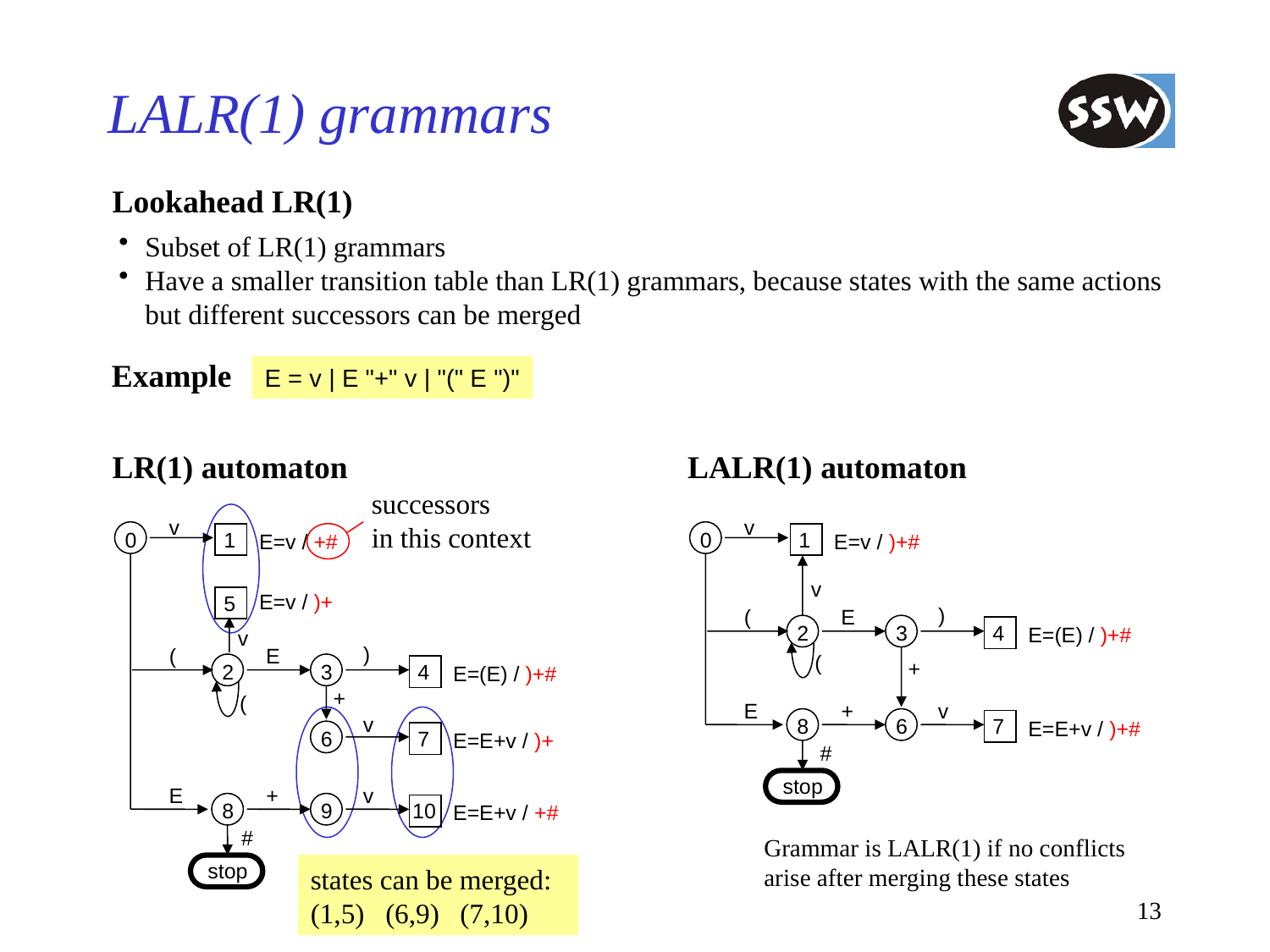

# LALR(1) grammars
Lookahead LR(1)
Subset of LR(1) grammars
Have a smaller transition table than LR(1) grammars, because states with the same actions
but different successors can be merged
Example
E = v | E "+" v | "(" E ")"
LR(1) automaton
successors
in this context
v

0
1
E=v / +#

E=v / )+
5

v
)
(
E

2
3
4
E=(E) / )+#

+

(
v

6
7
E=E+v / )+

E
+
v

8
9
10
E=E+v / +#

#

stop
LALR(1) automaton
v

0
1
E=v / )+#

v
)
(
E

2
3
4
E=(E) / )+#

(
+
E
+
v

8
6
7
E=E+v / )+#

#

stop
Grammar is LALR(1) if no conflicts
arise after merging these states

states can be merged:
(1,5)   (6,9)   (7,10)
13